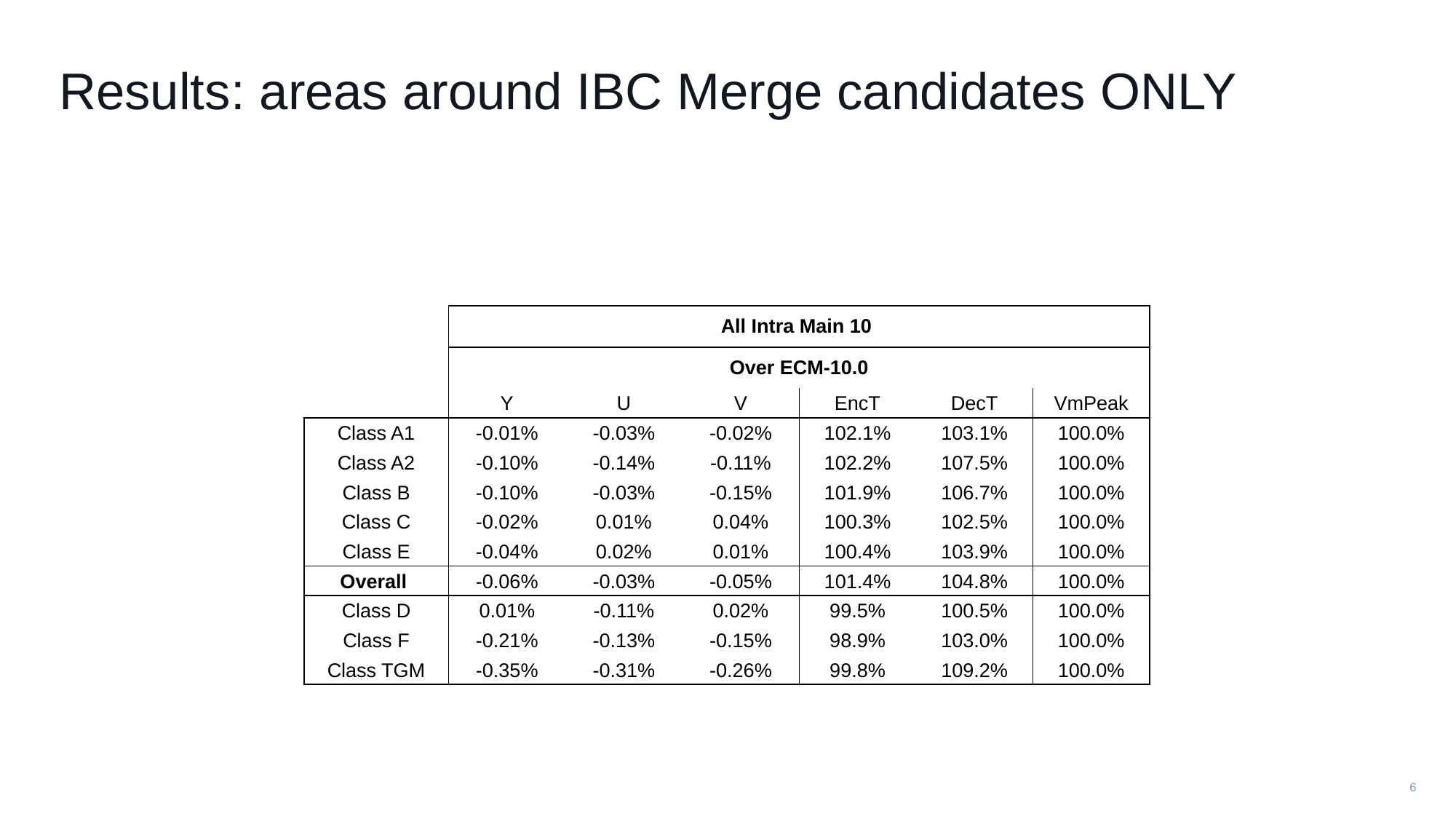

# Results: areas around IBC Merge candidates ONLY

|  | All Intra Main 10 |  |  |  |  |  |
| --- | --- | --- | --- | --- | --- | --- |
|  | Over ECM-10.0 |  |  |  |  |  |
|  | Y | U | V | EncT | DecT | VmPeak |
| Class A1 | -0.01% | -0.03% | -0.02% | 102.1% | 103.1% | 100.0% |
| Class A2 | -0.10% | -0.14% | -0.11% | 102.2% | 107.5% | 100.0% |
| Class B | -0.10% | -0.03% | -0.15% | 101.9% | 106.7% | 100.0% |
| Class C | -0.02% | 0.01% | 0.04% | 100.3% | 102.5% | 100.0% |
| Class E | -0.04% | 0.02% | 0.01% | 100.4% | 103.9% | 100.0% |
| Overall | -0.06% | -0.03% | -0.05% | 101.4% | 104.8% | 100.0% |
| Class D | 0.01% | -0.11% | 0.02% | 99.5% | 100.5% | 100.0% |
| Class F | -0.21% | -0.13% | -0.15% | 98.9% | 103.0% | 100.0% |
| Class TGM | -0.35% | -0.31% | -0.26% | 99.8% | 109.2% | 100.0% |